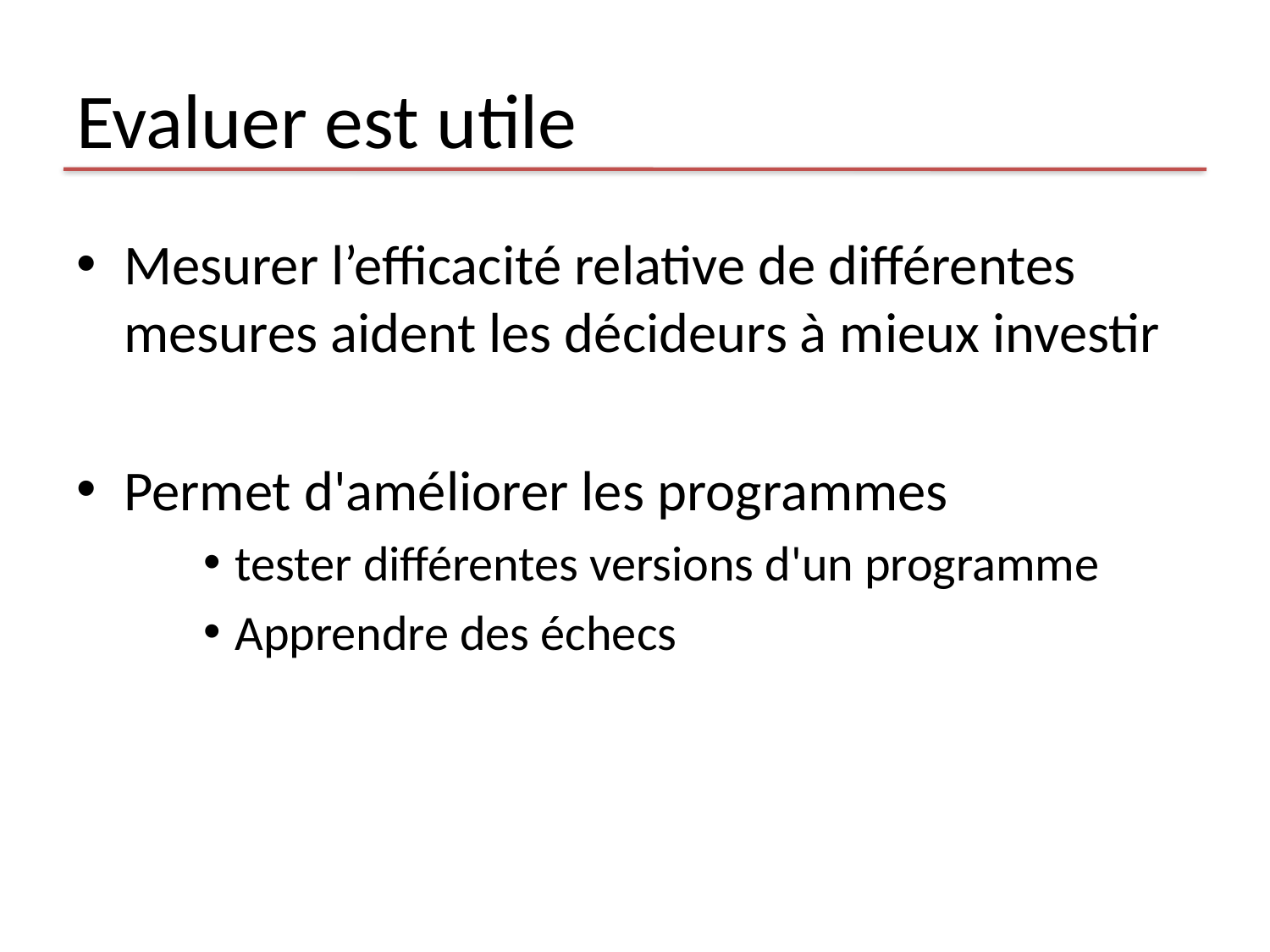

# Evaluer est utile
Mesurer l’efficacité relative de différentes mesures aident les décideurs à mieux investir

Permet d'améliorer les programmes
tester différentes versions d'un programme
Apprendre des échecs